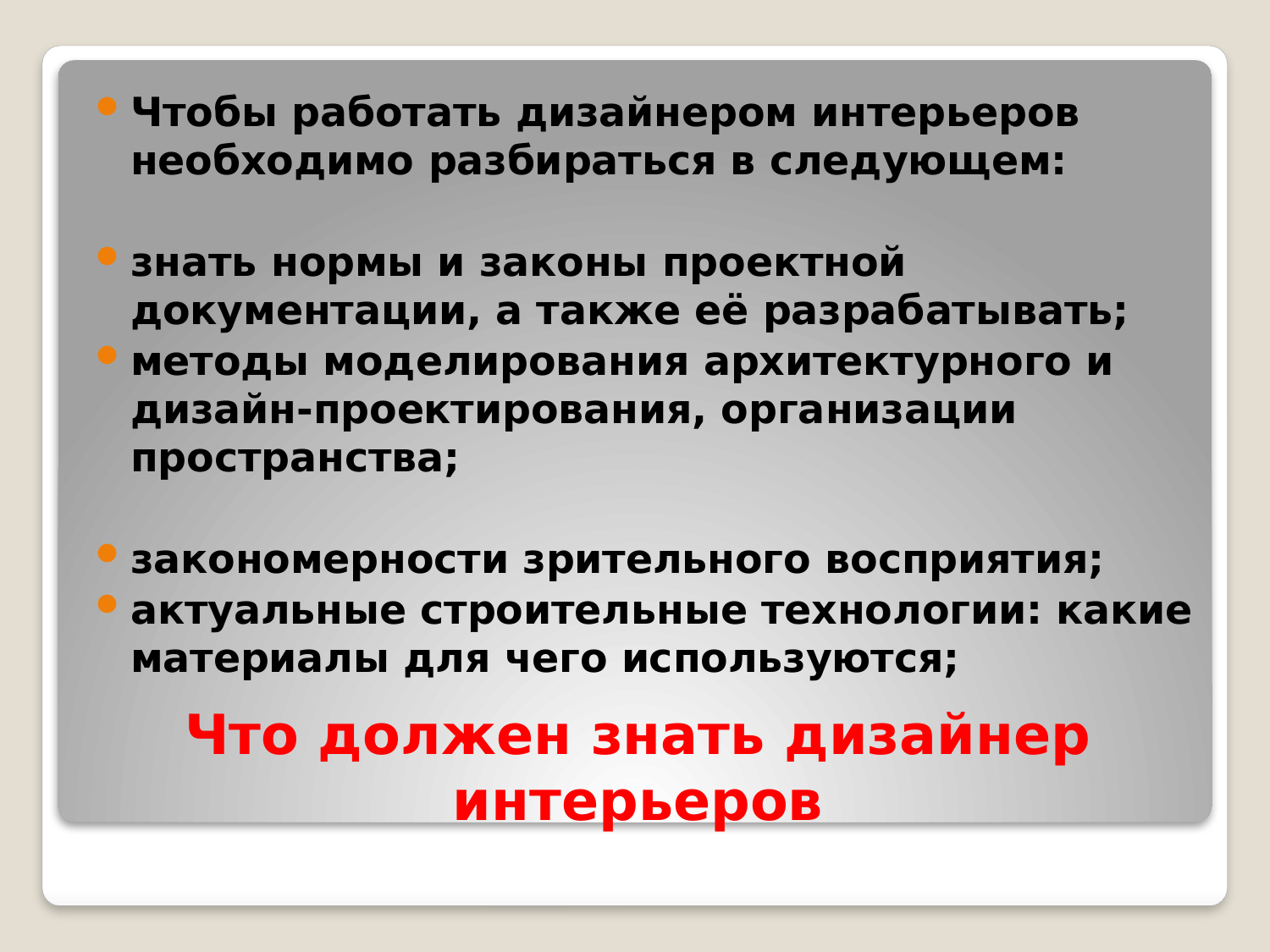

Чтобы работать дизайнером интерьеров необходимо разбираться в следующем:

знать нормы и законы проектной документации, а также её разрабатывать;
методы моделирования архитектурного и дизайн-проектирования, организации пространства;

закономерности зрительного восприятия;
актуальные строительные технологии: какие материалы для чего используются;
# Что должен знать дизайнер интерьеров